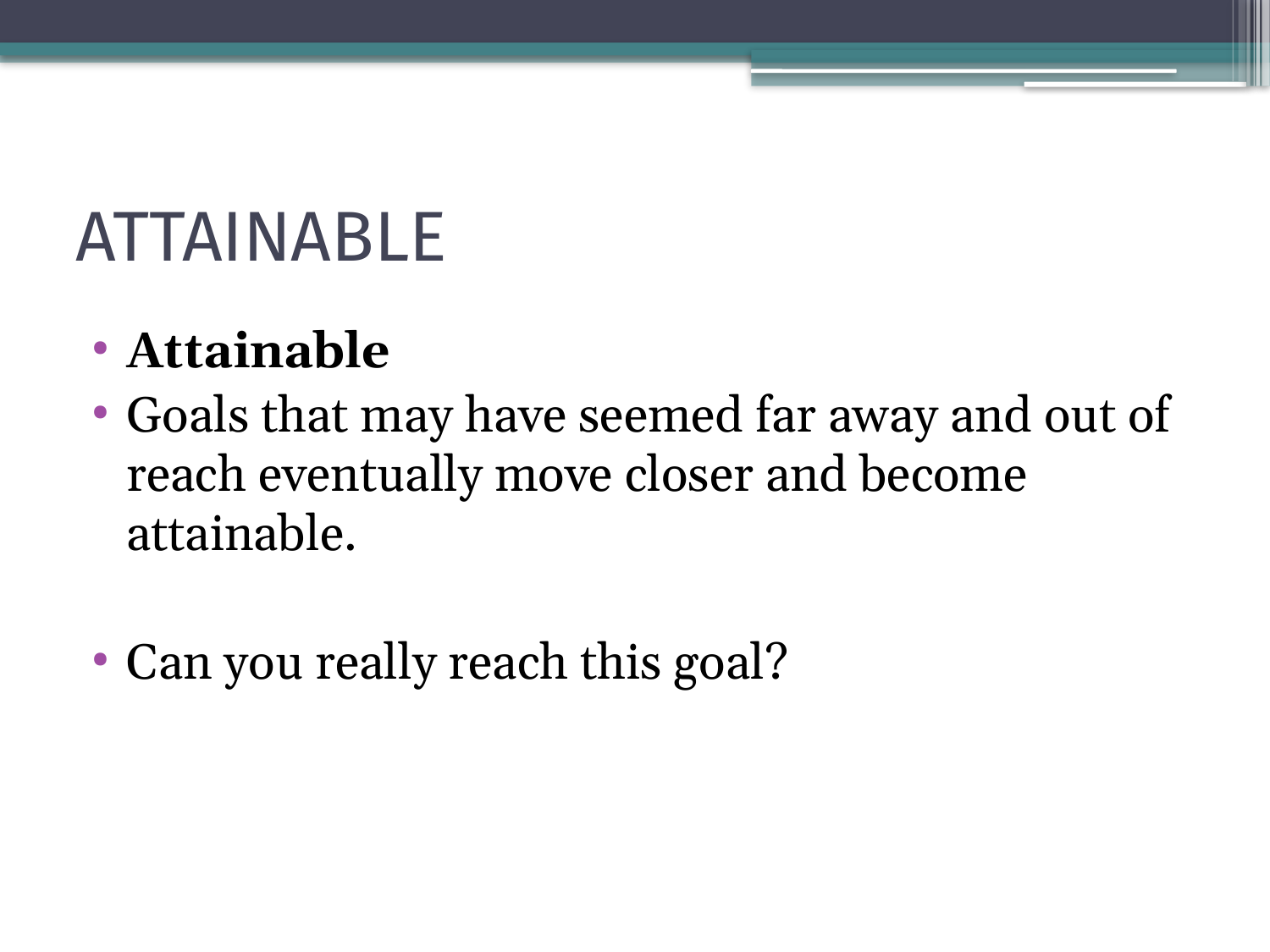

# ATTAINABLE
Attainable
Goals that may have seemed far away and out of reach eventually move closer and become attainable.

Can you really reach this goal?